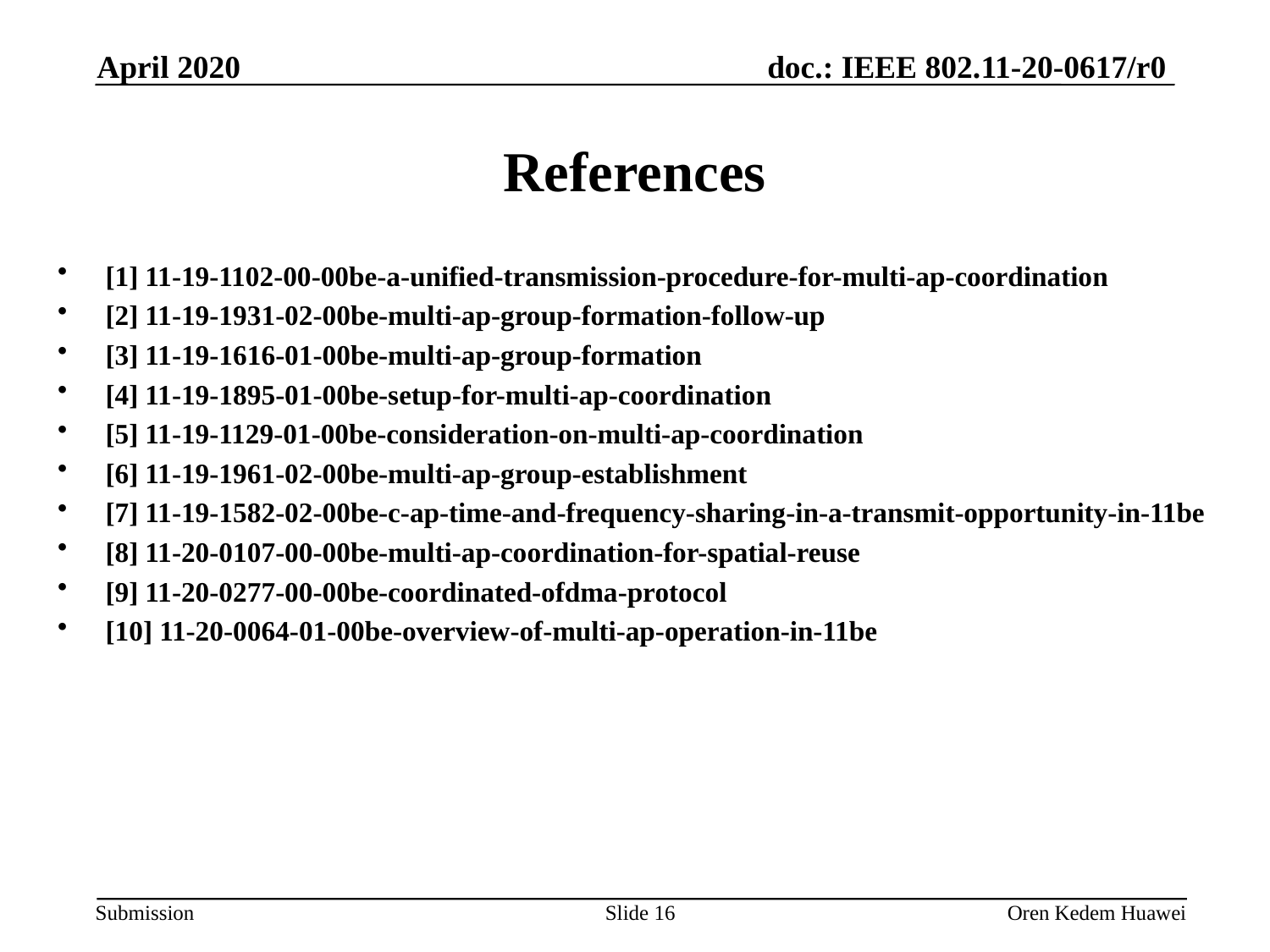

April 2020
References
[1] 11-19-1102-00-00be-a-unified-transmission-procedure-for-multi-ap-coordination
[2] 11-19-1931-02-00be-multi-ap-group-formation-follow-up
[3] 11-19-1616-01-00be-multi-ap-group-formation
[4] 11-19-1895-01-00be-setup-for-multi-ap-coordination
[5] 11-19-1129-01-00be-consideration-on-multi-ap-coordination
[6] 11-19-1961-02-00be-multi-ap-group-establishment
[7] 11-19-1582-02-00be-c-ap-time-and-frequency-sharing-in-a-transmit-opportunity-in-11be
[8] 11-20-0107-00-00be-multi-ap-coordination-for-spatial-reuse
[9] 11-20-0277-00-00be-coordinated-ofdma-protocol
[10] 11-20-0064-01-00be-overview-of-multi-ap-operation-in-11be

Slide 16
Oren Kedem Huawei